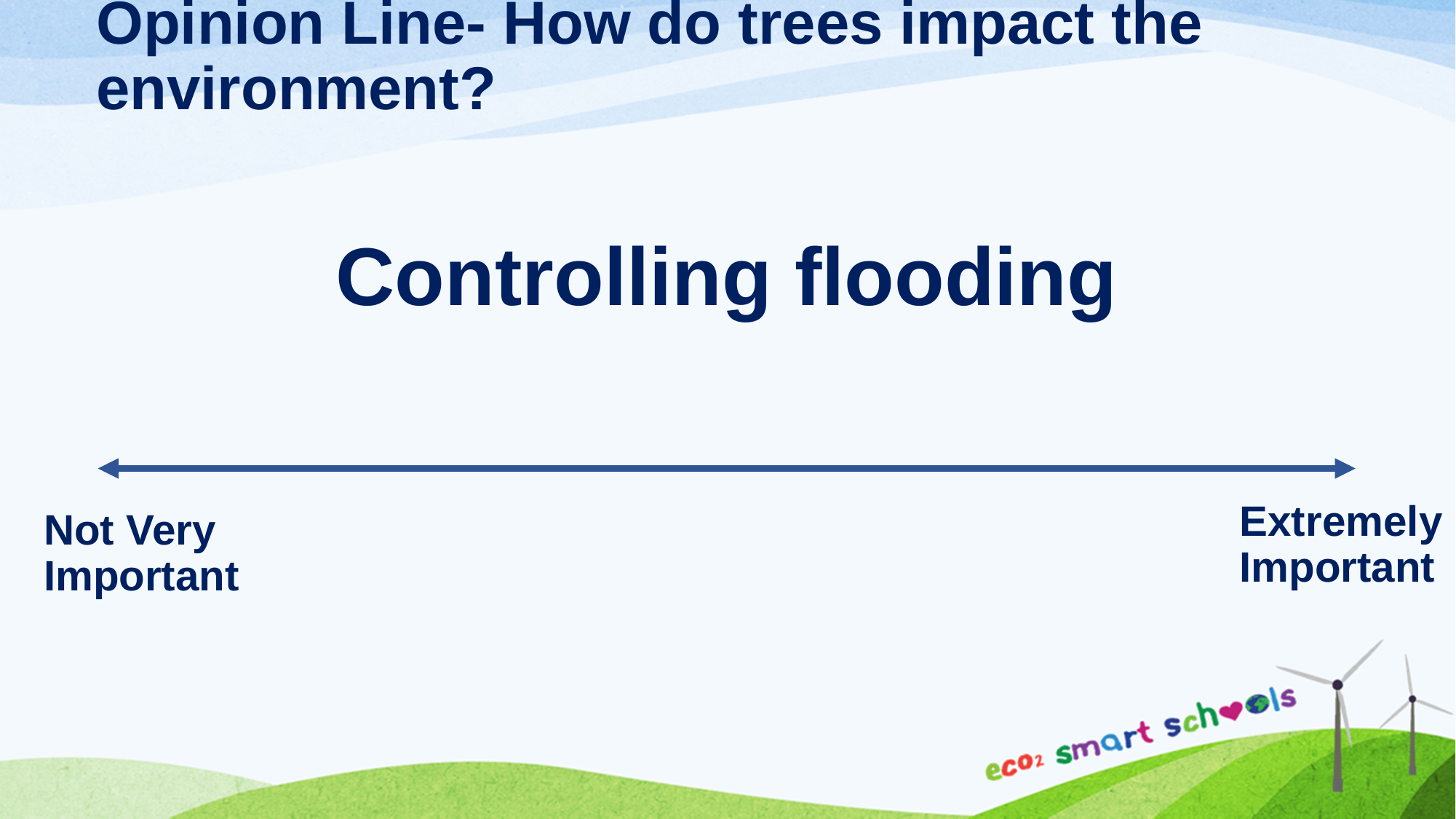

# Opinion Line- How do trees impact the environment?

Controlling flooding

Extremely Important

Not Very Important